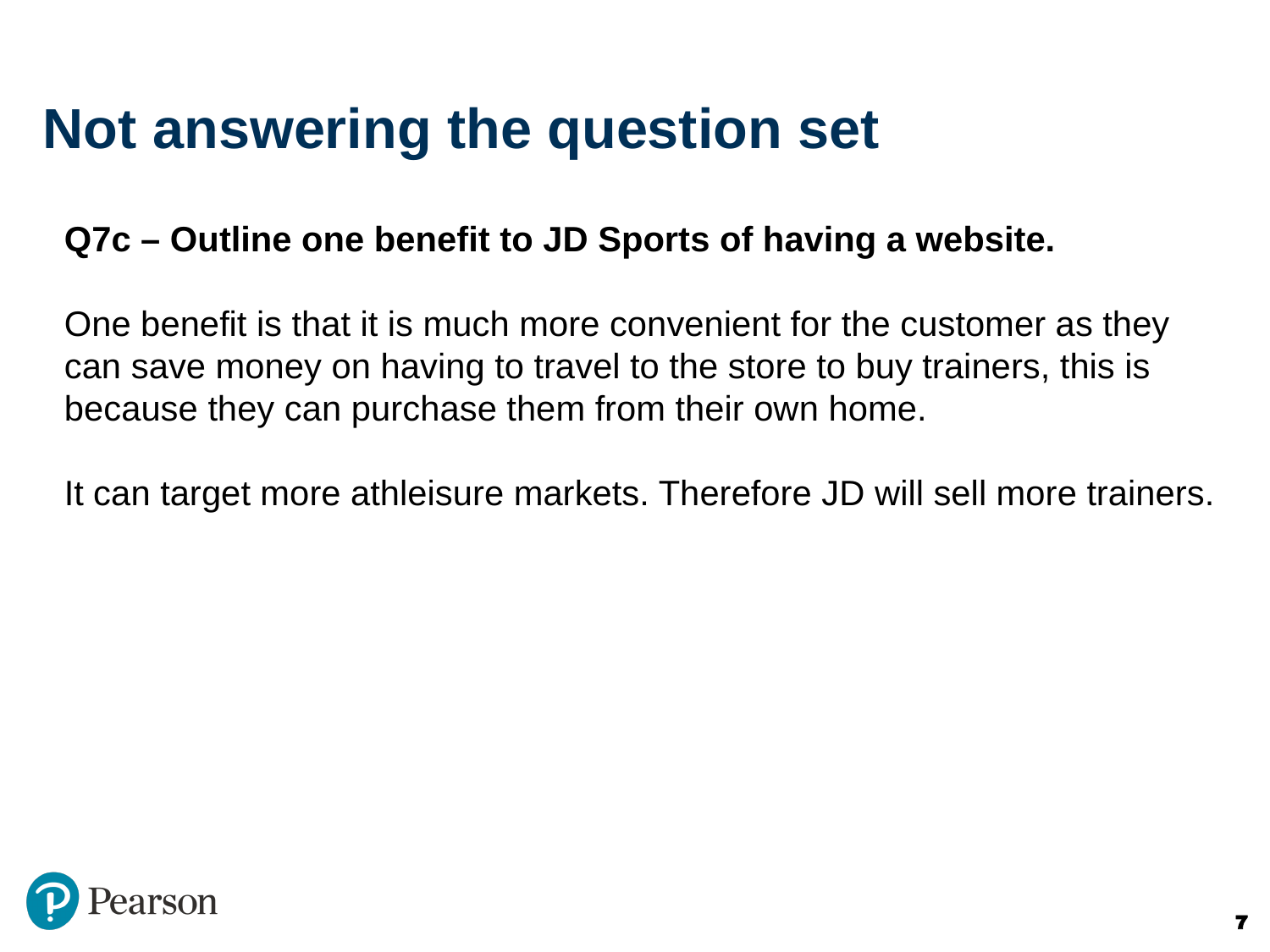

# Not answering the question set
Q7c – Outline one benefit to JD Sports of having a website.

One benefit is that it is much more convenient for the customer as they can save money on having to travel to the store to buy trainers, this is because they can purchase them from their own home.

It can target more athleisure markets. Therefore JD will sell more trainers.